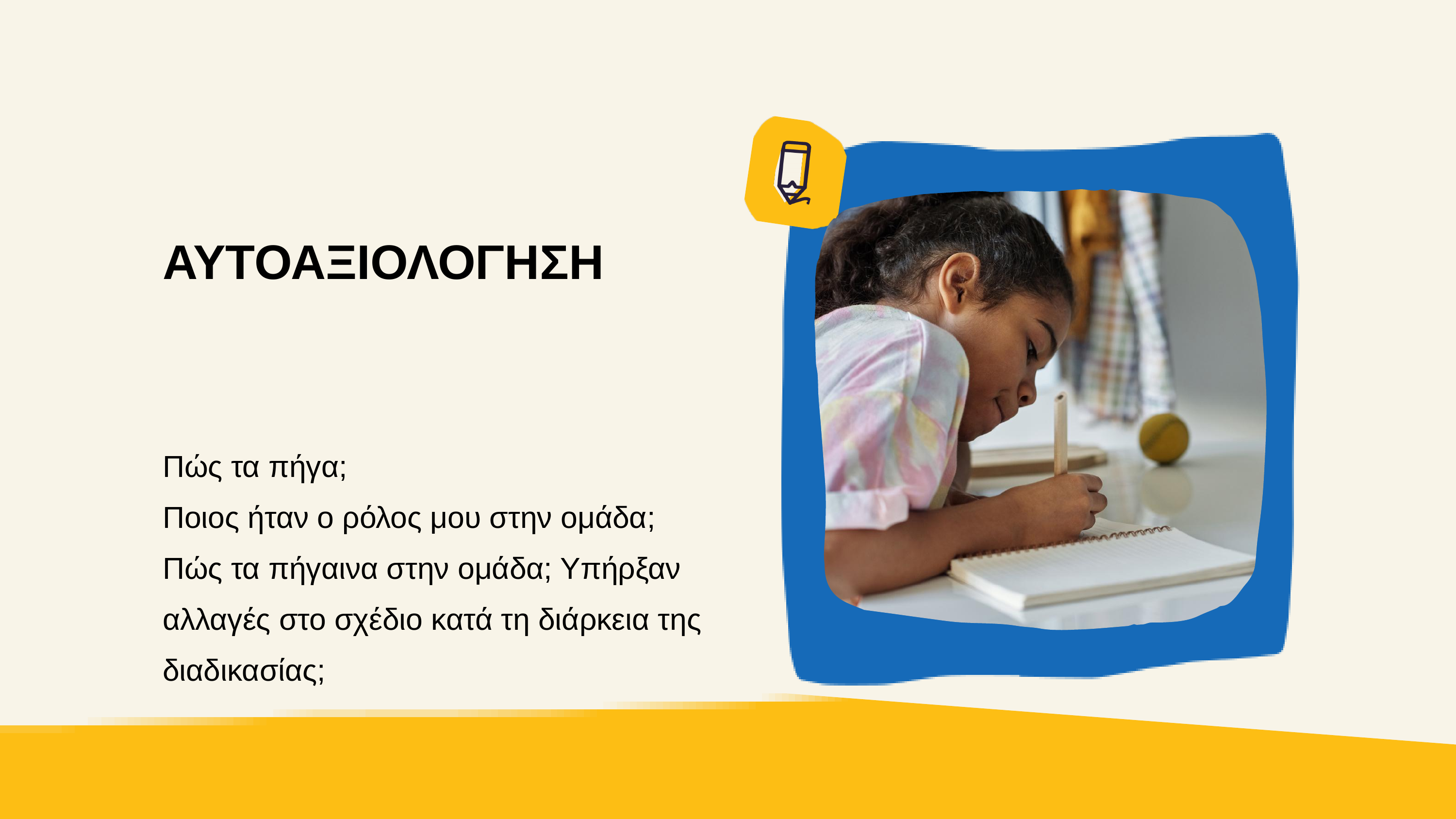

ΑΥΤΟΑΞΙΟΛΟΓΗΣΗ
Πώς τα πήγα;
Ποιος ήταν ο ρόλος μου στην ομάδα;
Πώς τα πήγαινα στην ομάδα; Υπήρξαν αλλαγές στο σχέδιο κατά τη διάρκεια της διαδικασίας;